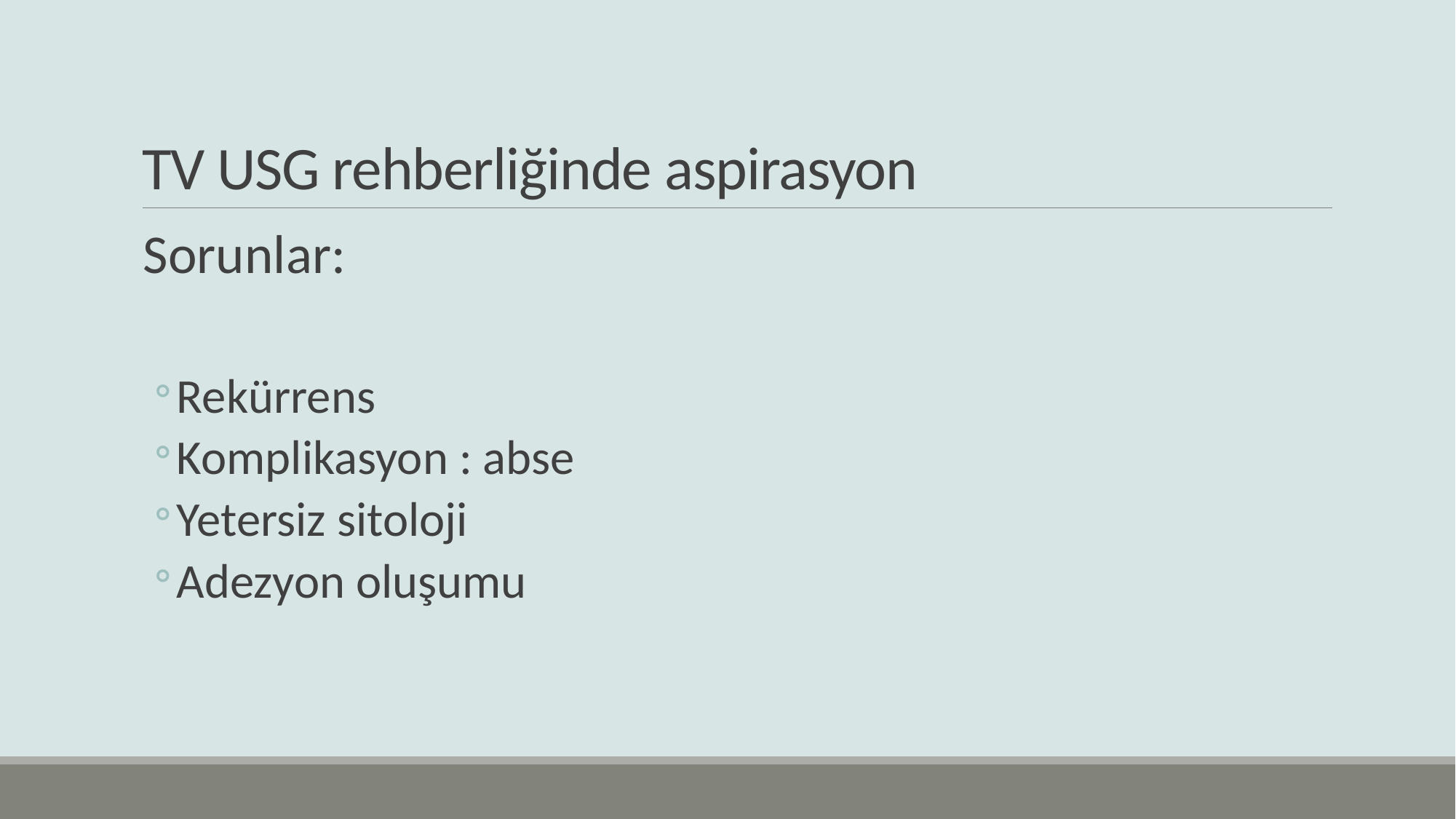

# TV USG rehberliğinde aspirasyon
Sorunlar:

Rekürrens
Komplikasyon : abse
Yetersiz sitoloji
Adezyon oluşumu